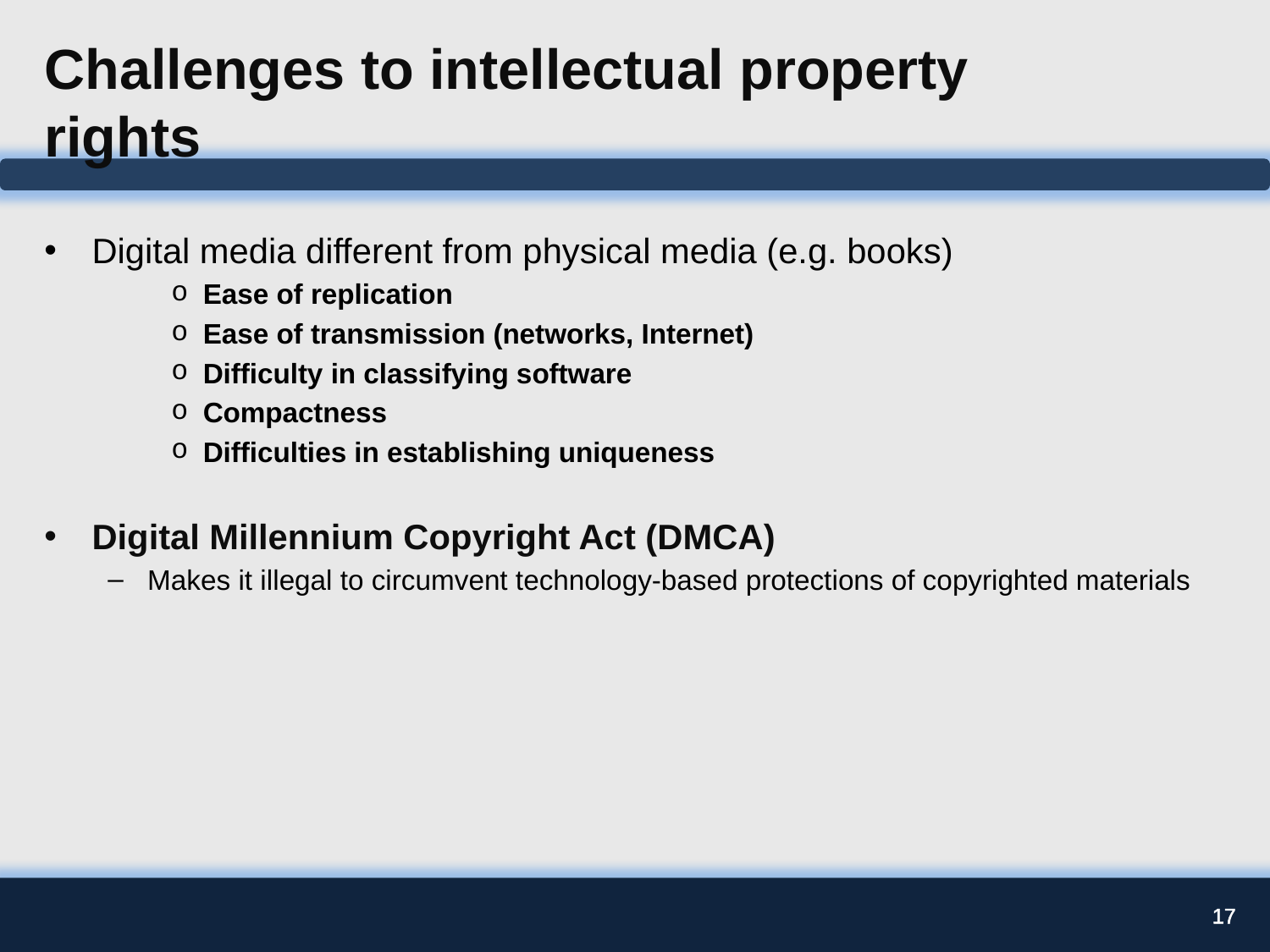

# Challenges to intellectual property rights
Digital media different from physical media (e.g. books)
Ease of replication
Ease of transmission (networks, Internet)
Difficulty in classifying software
Compactness
Difficulties in establishing uniqueness

Digital Millennium Copyright Act (DMCA)
Makes it illegal to circumvent technology-based protections of copyrighted materials

17